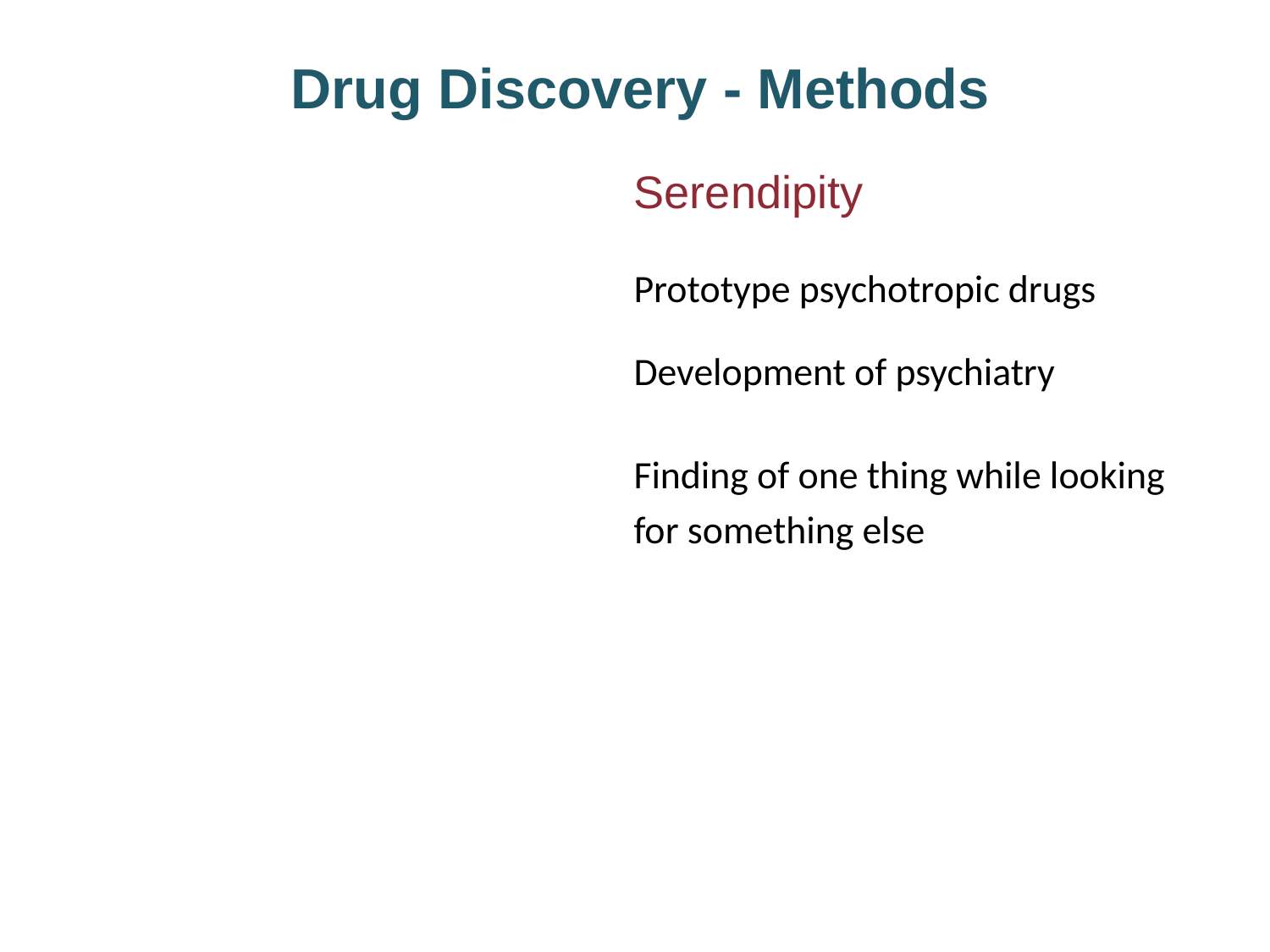

Drug Discovery - Methods
Serendipity
Prototype psychotropic drugs
Development of psychiatry
Finding of one thing while looking for something else